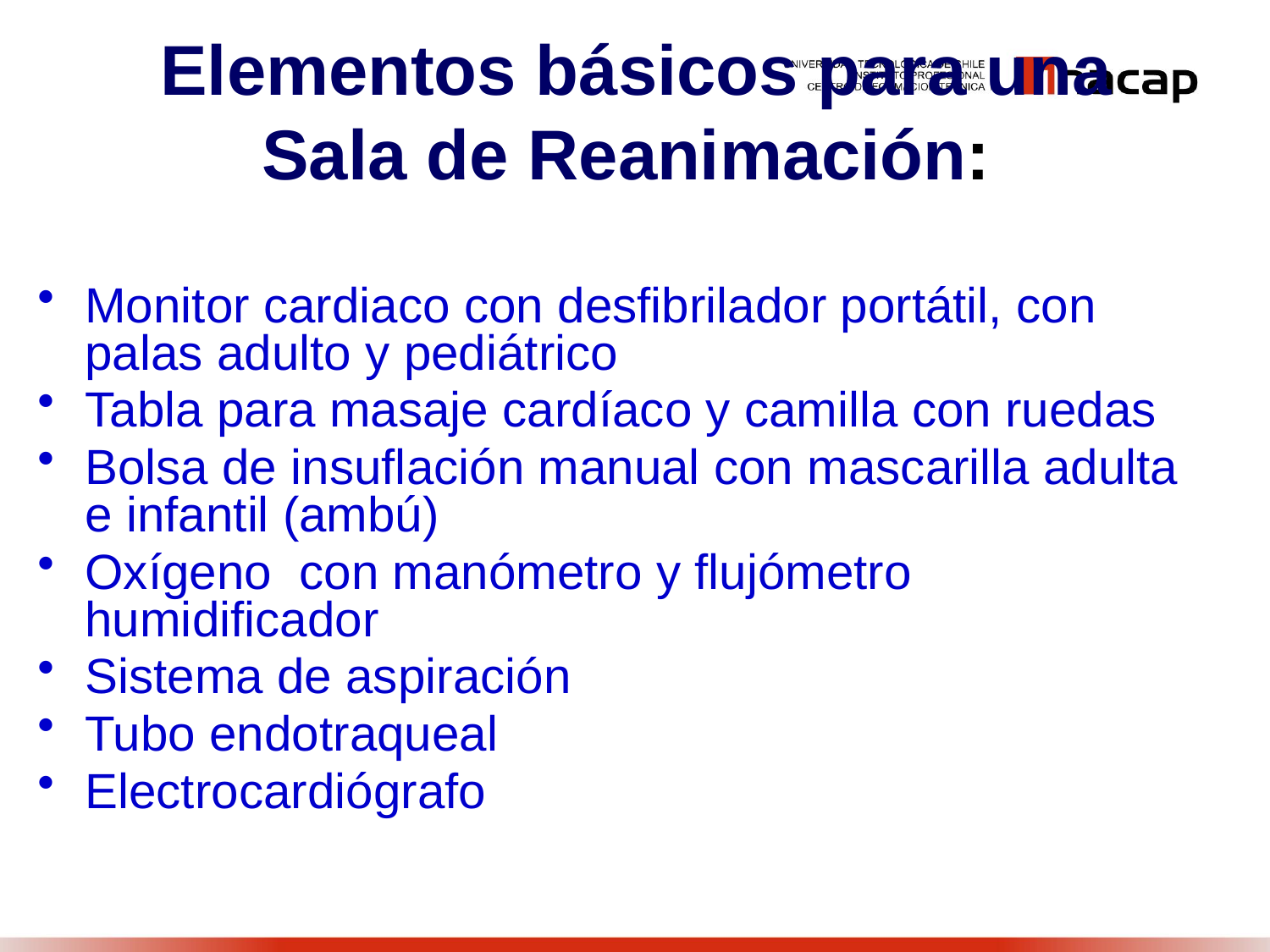

Elementos básicos para una Sala de Reanimación:
Monitor cardiaco con desfibrilador portátil, con palas adulto y pediátrico
Tabla para masaje cardíaco y camilla con ruedas
Bolsa de insuflación manual con mascarilla adulta e infantil (ambú)
Oxígeno  con manómetro y flujómetro humidificador
Sistema de aspiración
Tubo endotraqueal
Electrocardiógrafo